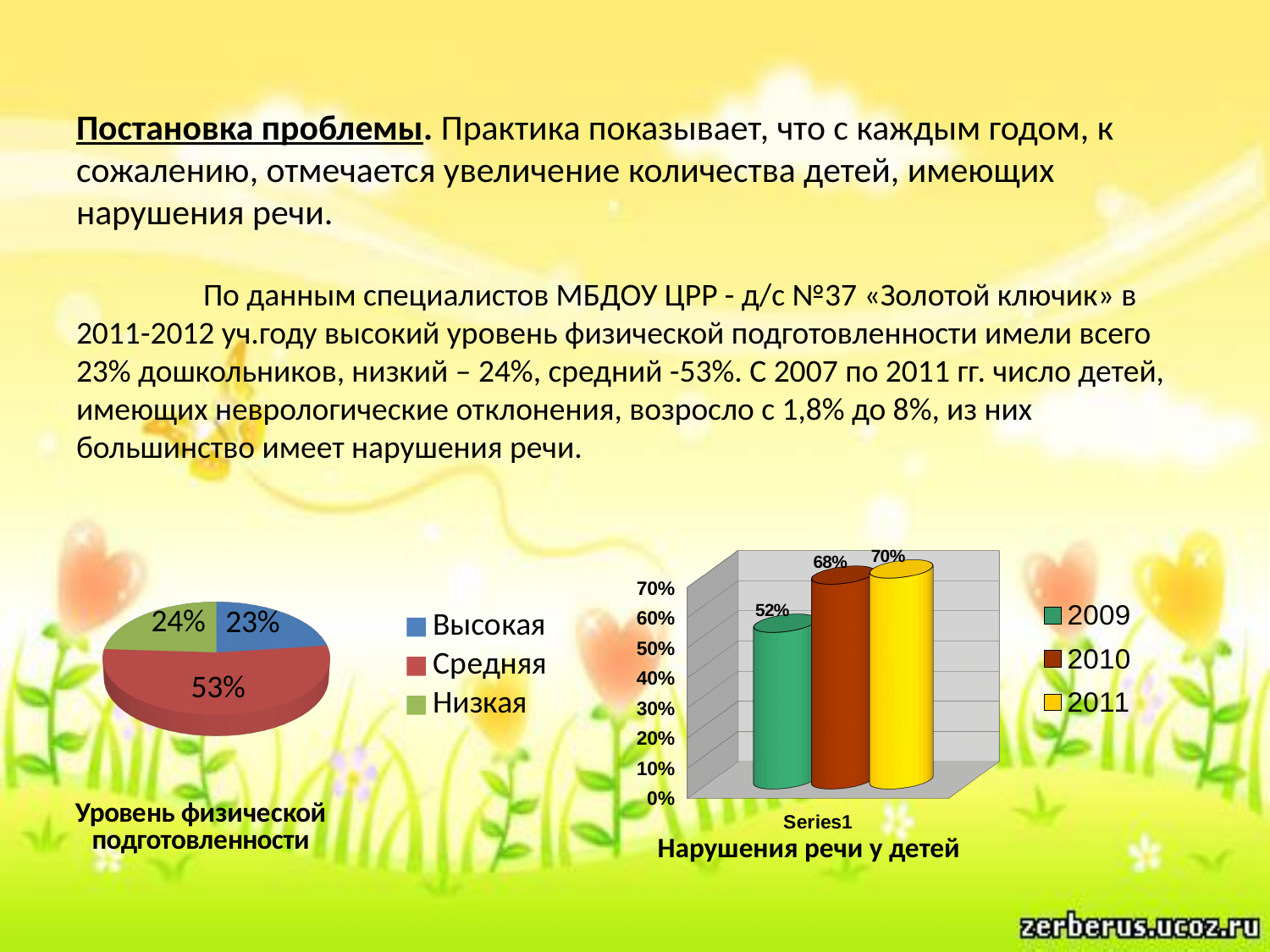

# Постановка проблемы. Практика показывает, что с каждым годом, к сожалению, отмечается увеличение количества детей, имеющих нарушения речи. По данным специалистов МБДОУ ЦРР - д/с №37 «Золотой ключик» в 2011-2012 уч.году высокий уровень физической подготовленности имели всего 23% дошкольников, низкий – 24%, средний -53%. С 2007 по 2011 гг. число детей, имеющих неврологические отклонения, возросло с 1,8% до 8%, из них большинство имеет нарушения речи.

[unsupported chart]

[unsupported chart]

Нарушения речи у детей